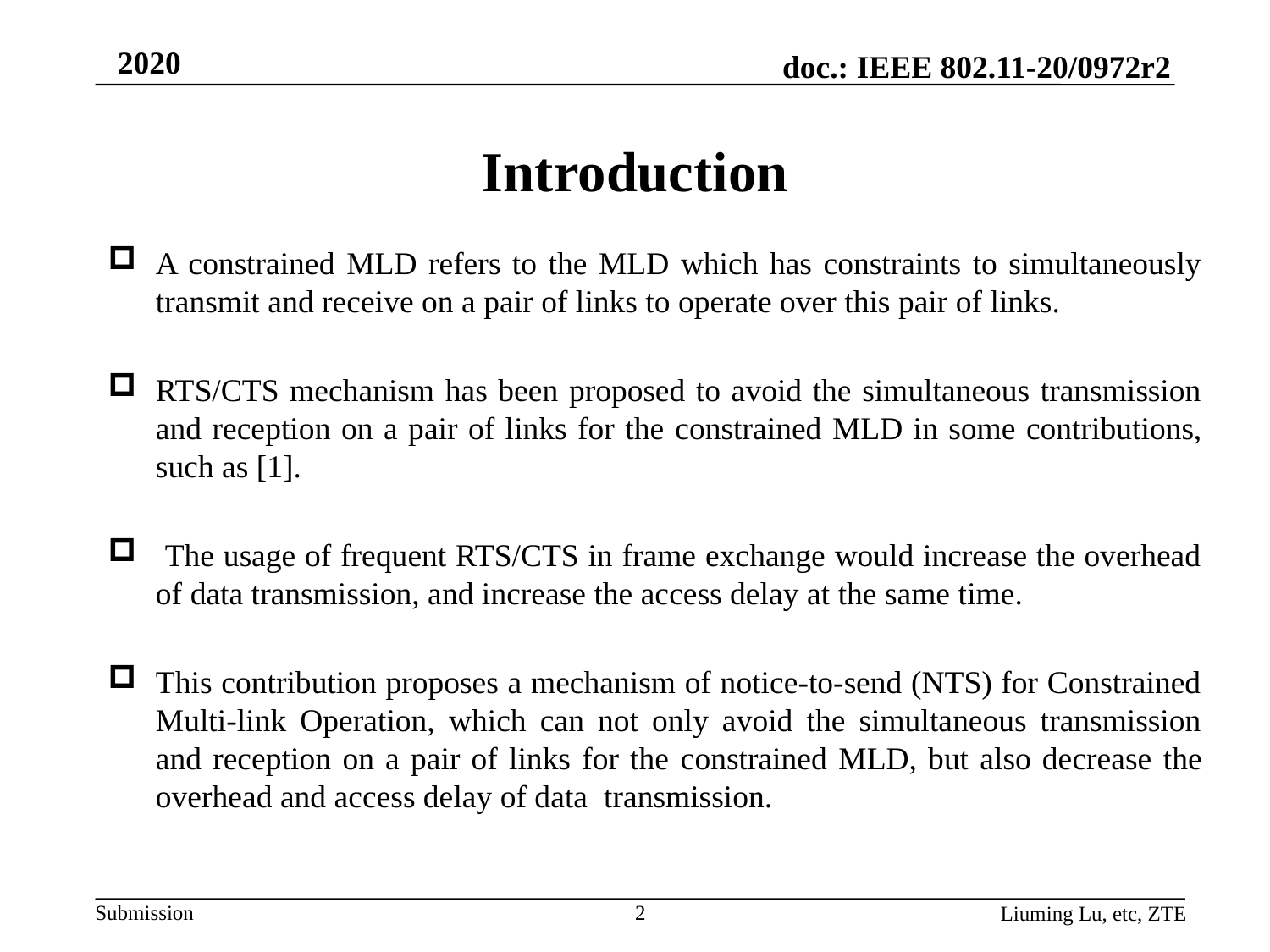

# Introduction
A constrained MLD refers to the MLD which has constraints to simultaneously transmit and receive on a pair of links to operate over this pair of links.

RTS/CTS mechanism has been proposed to avoid the simultaneous transmission and reception on a pair of links for the constrained MLD in some contributions, such as [1].

 The usage of frequent RTS/CTS in frame exchange would increase the overhead of data transmission, and increase the access delay at the same time.

This contribution proposes a mechanism of notice-to-send (NTS) for Constrained Multi-link Operation, which can not only avoid the simultaneous transmission and reception on a pair of links for the constrained MLD, but also decrease the overhead and access delay of data  transmission.
2
Liuming Lu, etc, ZTE